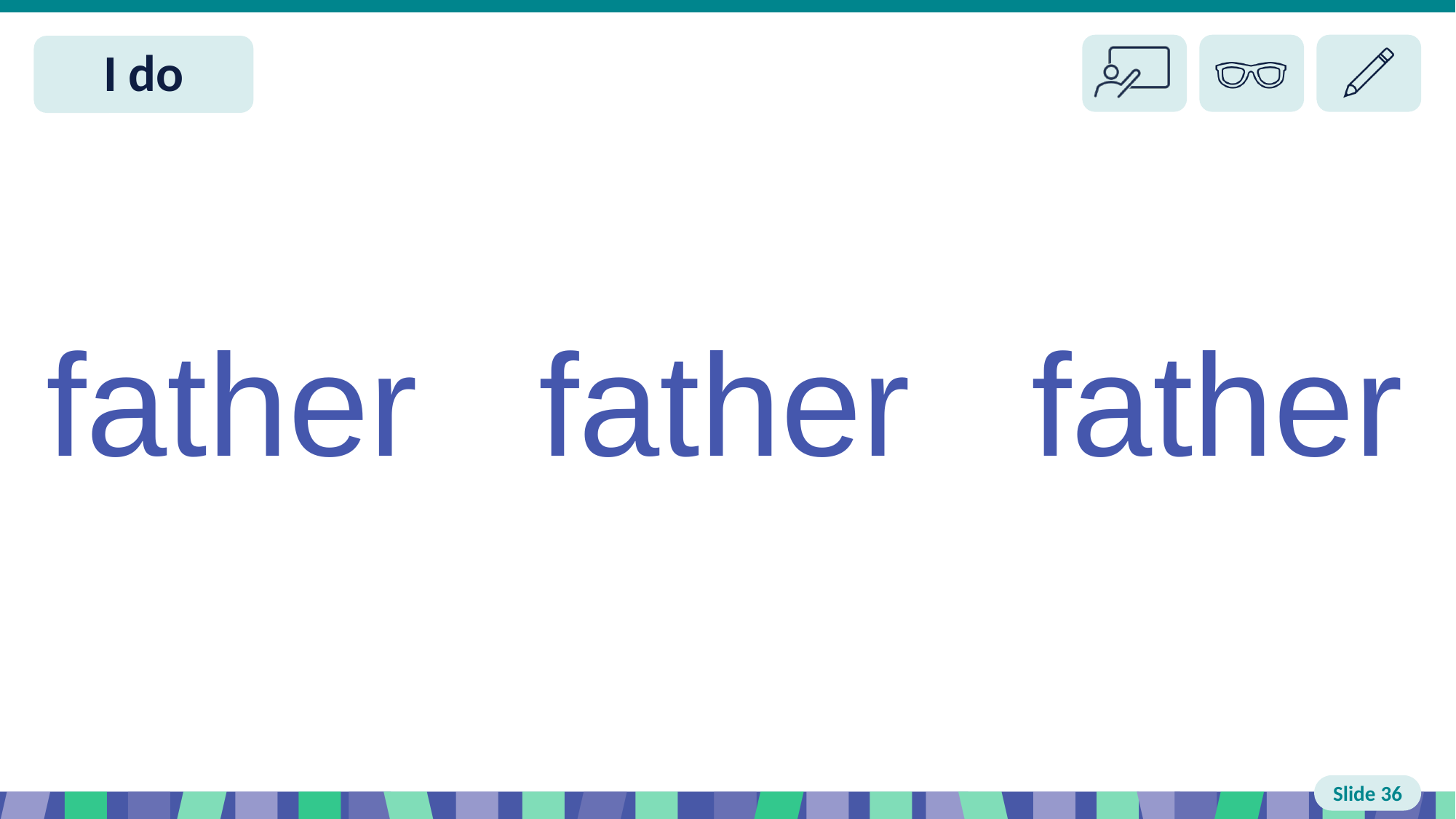

Slide 36 I do
father   father   father